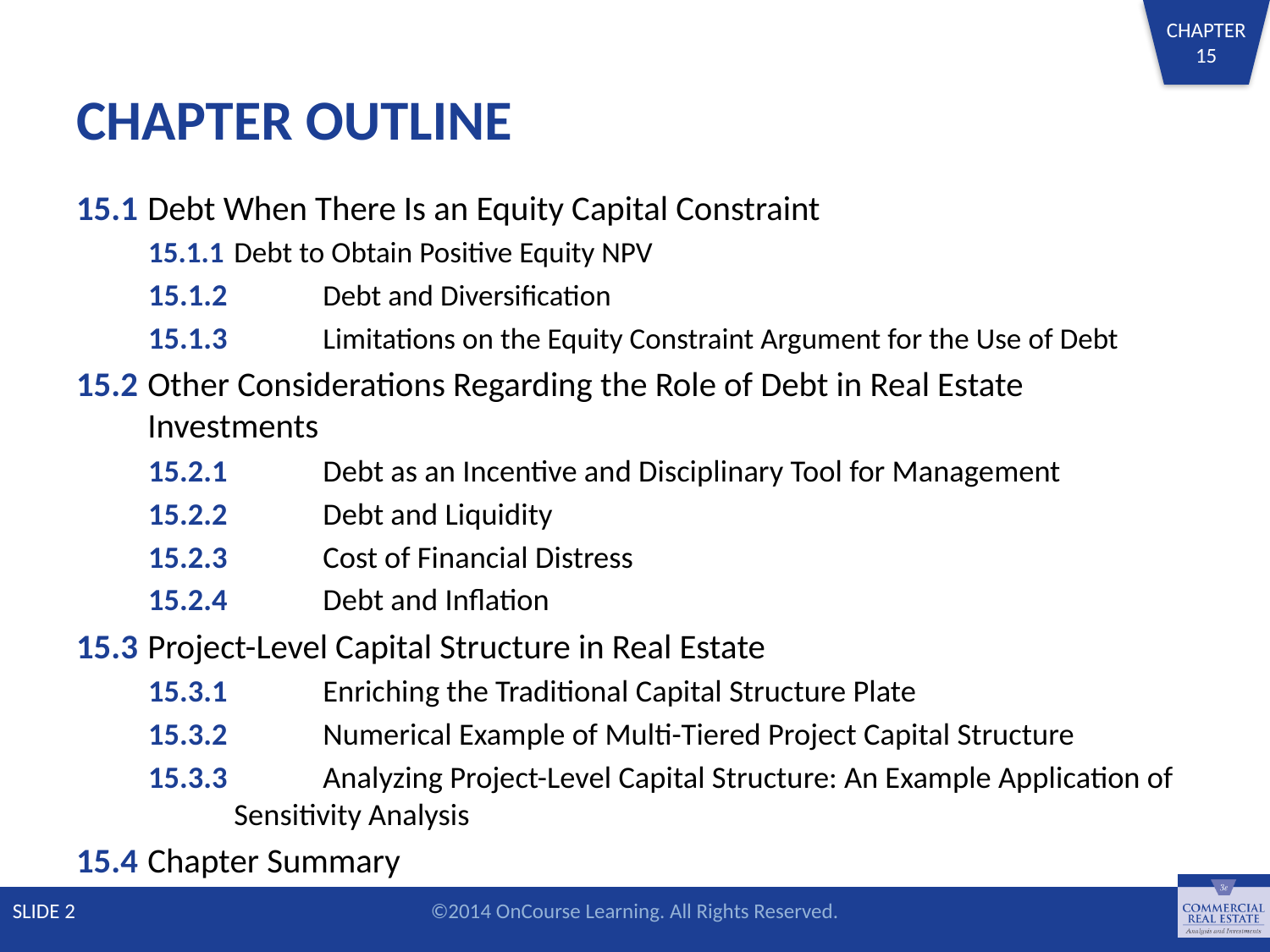

# CHAPTER OUTLINE
15.1 	Debt When There Is an Equity Capital Constraint
15.1.1 	Debt to Obtain Positive Equity NPV
15.1.2 	Debt and Diversification
15.1.3 	Limitations on the Equity Constraint Argument for the Use of Debt
15.2 	Other Considerations Regarding the Role of Debt in Real Estate Investments
15.2.1 	Debt as an Incentive and Disciplinary Tool for Management
15.2.2 	Debt and Liquidity
15.2.3 	Cost of Financial Distress
15.2.4 	Debt and Inflation
15.3 	Project-Level Capital Structure in Real Estate
15.3.1 	Enriching the Traditional Capital Structure Plate
15.3.2 	Numerical Example of Multi-Tiered Project Capital Structure
15.3.3 	Analyzing Project-Level Capital Structure: An Example Application of Sensitivity Analysis
15.4 	Chapter Summary
SLIDE 2